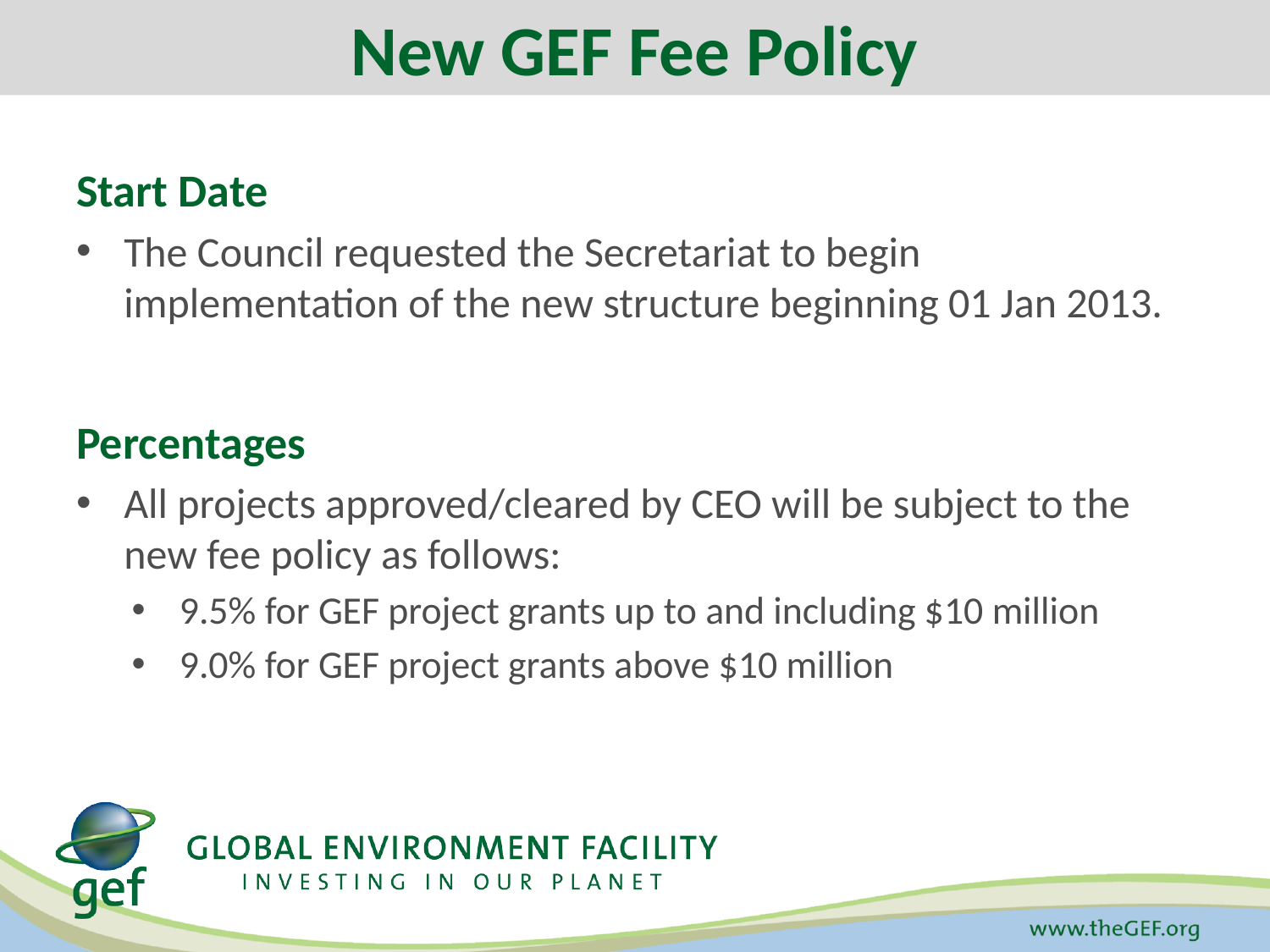

New GEF Fee Policy
Start Date
The Council requested the Secretariat to begin implementation of the new structure beginning 01 Jan 2013.

Percentages
All projects approved/cleared by CEO will be subject to the new fee policy as follows:
9.5% for GEF project grants up to and including $10 million
9.0% for GEF project grants above $10 million